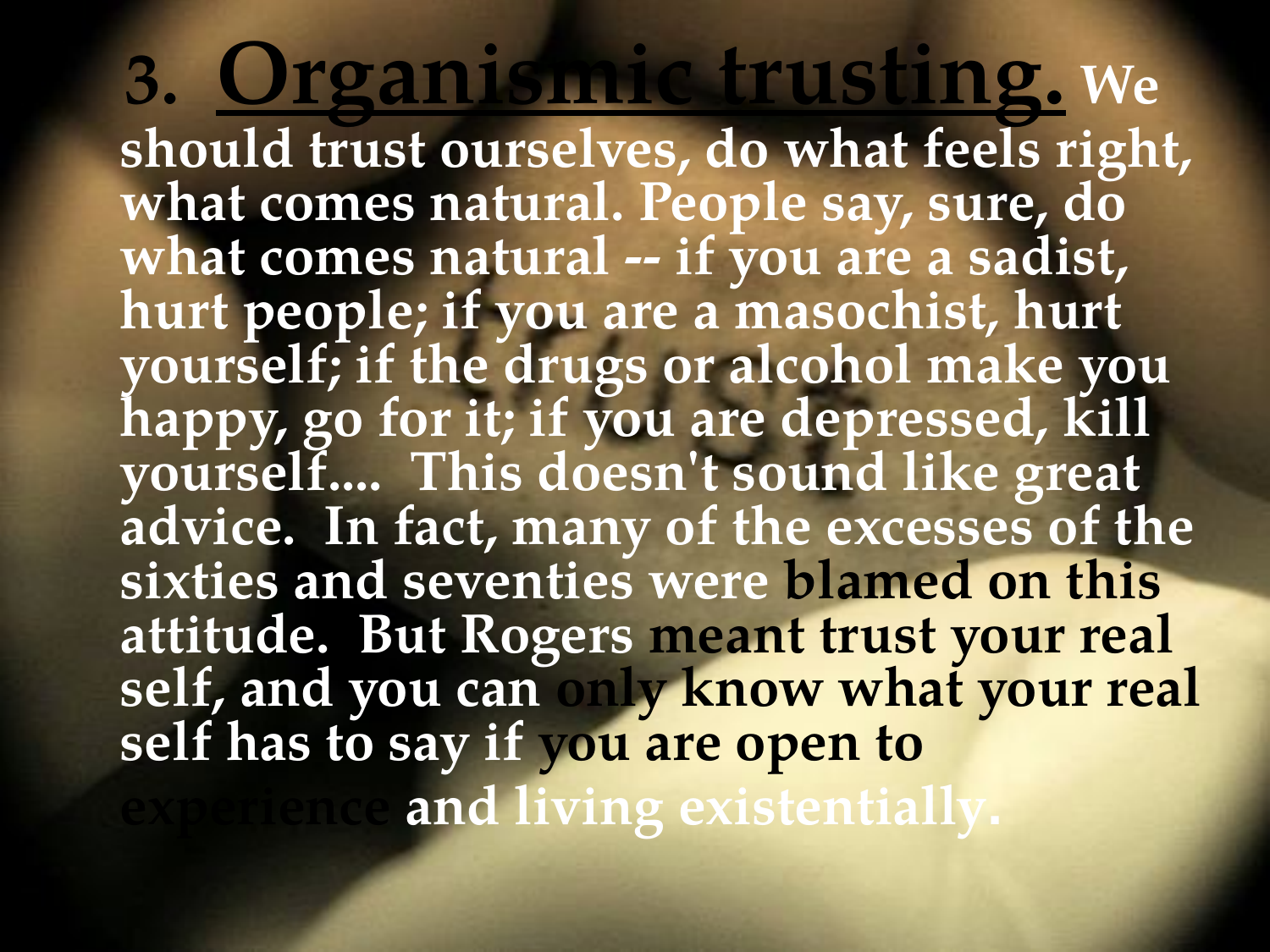

3.  Organismic trusting. We should trust ourselves, do what feels right, what comes natural. People say, sure, do what comes natural -- if you are a sadist, hurt people; if you are a masochist, hurt yourself; if the drugs or alcohol make you happy, go for it; if you are depressed, kill yourself....  This doesn't sound like great advice.  In fact, many of the excesses of the sixties and seventies were blamed on this attitude.  But Rogers meant trust your real self, and you can only know what your real self has to say if you are open to experience and living existentially.